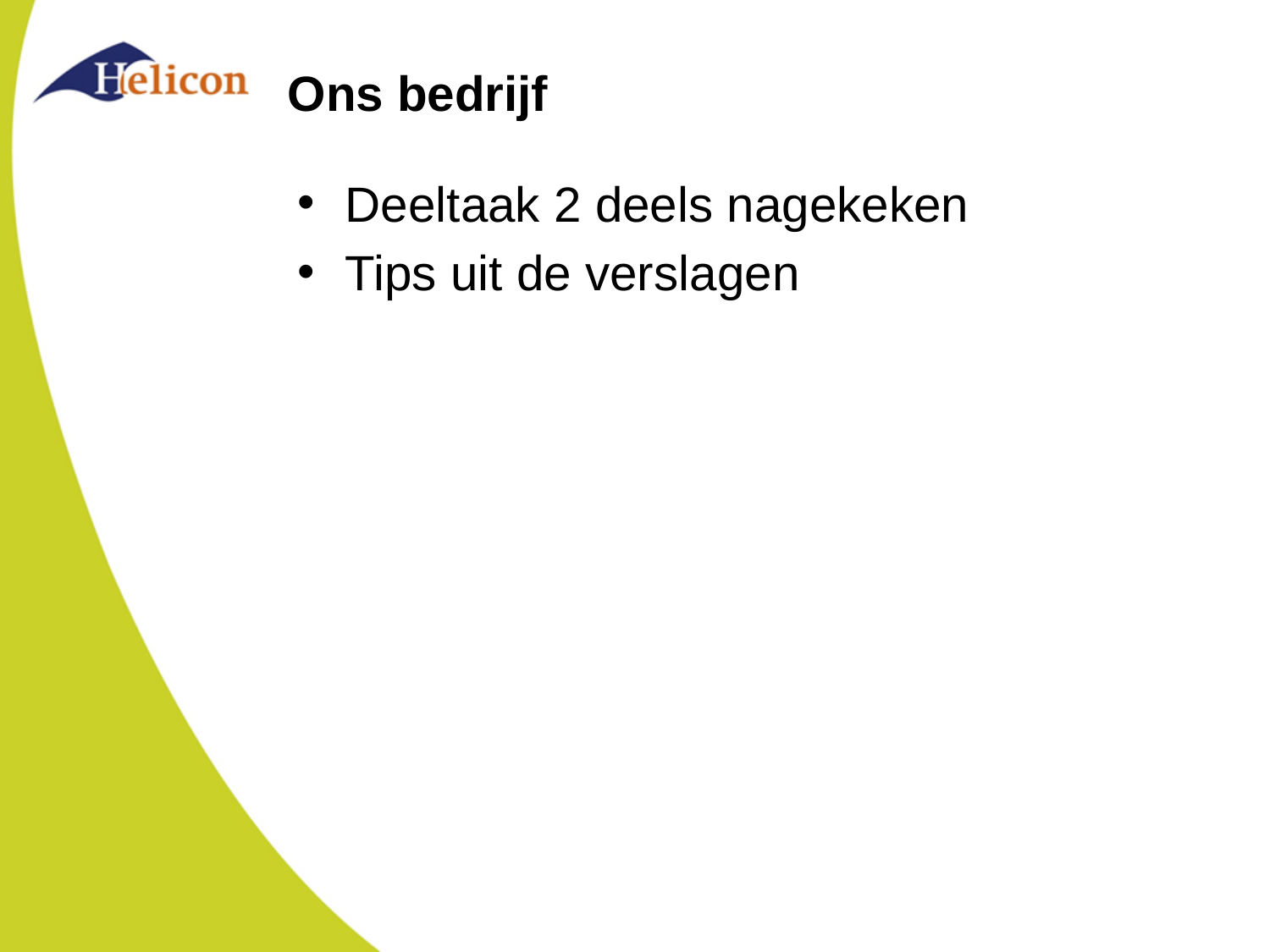

# Ons bedrijf
Deeltaak 2 deels nagekeken
Tips uit de verslagen